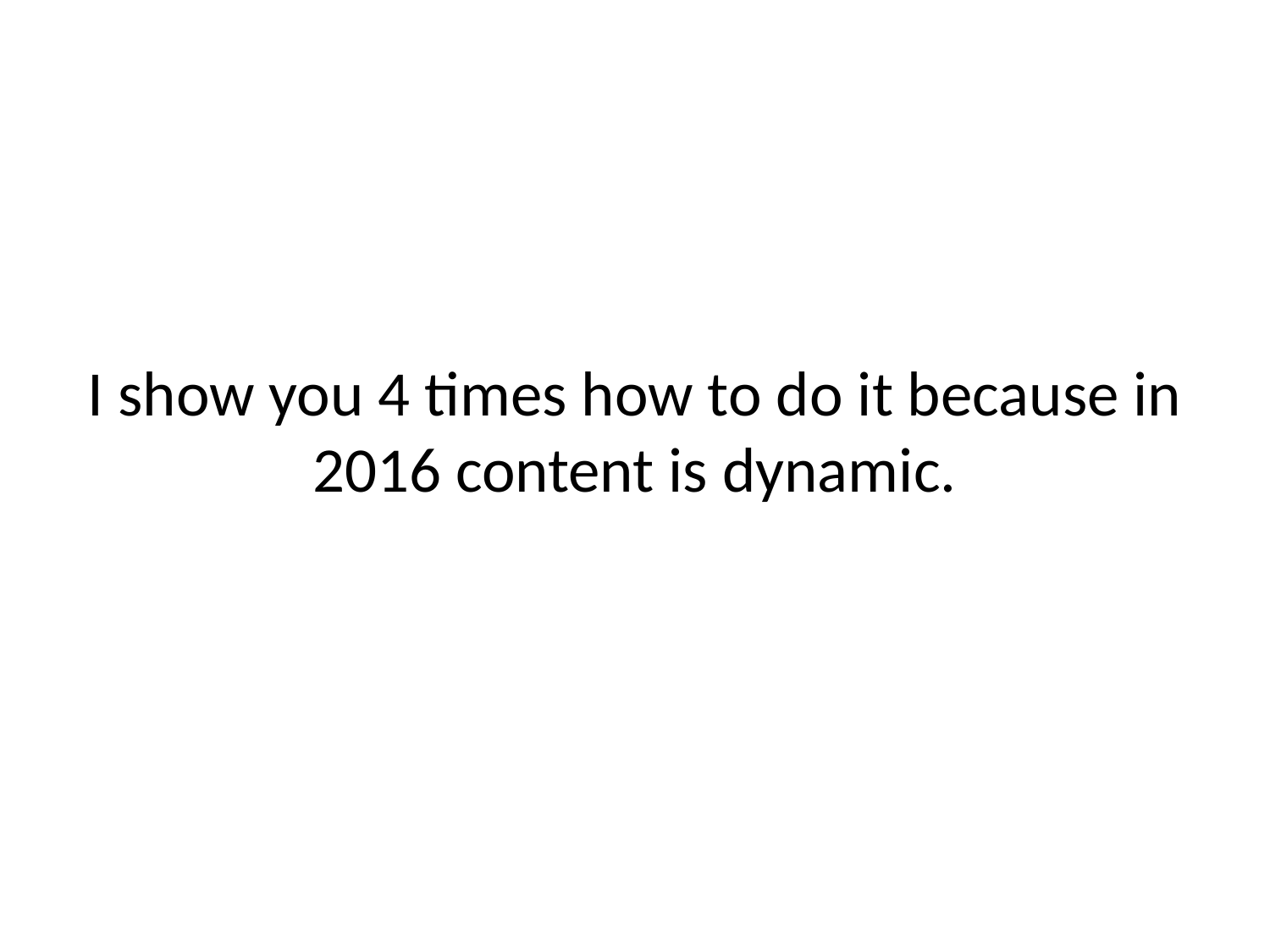

# I show you 4 times how to do it because in 2016 content is dynamic.